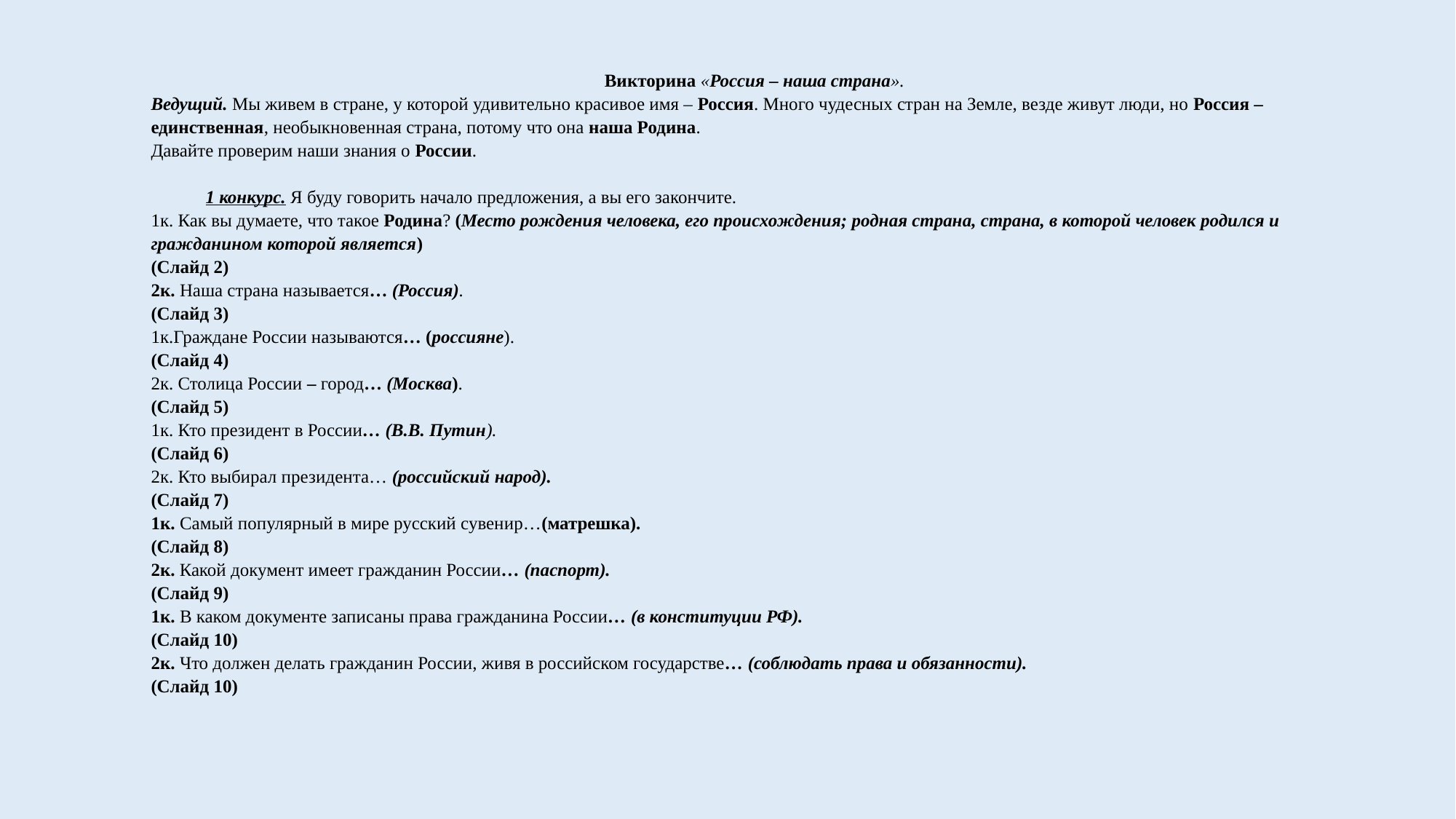

Викторина «Россия – наша страна».
Ведущий. Мы живем в стране, у которой удивительно красивое имя – Россия. Много чудесных стран на Земле, везде живут люди, но Россия – единственная, необыкновенная страна, потому что она наша Родина.
Давайте проверим наши знания о России.

1 конкурс. Я буду говорить начало предложения, а вы его закончите.
1к. Как вы думаете, что такое Родина? (Место рождения человека, его происхождения; родная страна, страна, в которой человек родился и гражданином которой является)
(Слайд 2)
2к. Наша страна называется… (Россия).
(Слайд 3)
1к.Граждане России называются… (россияне).
(Слайд 4)
2к. Столица России – город… (Москва).
(Слайд 5)
1к. Кто президент в России… (В.В. Путин).
(Слайд 6)
2к. Кто выбирал президента… (российский народ).
(Слайд 7)
1к. Самый популярный в мире русский сувенир…(матрешка).
(Слайд 8)
2к. Какой документ имеет гражданин России… (паспорт).
(Слайд 9)
1к. В каком документе записаны права гражданина России… (в конституции РФ).
(Слайд 10)
2к. Что должен делать гражданин России, живя в российском государстве… (соблюдать права и обязанности).
(Слайд 10)